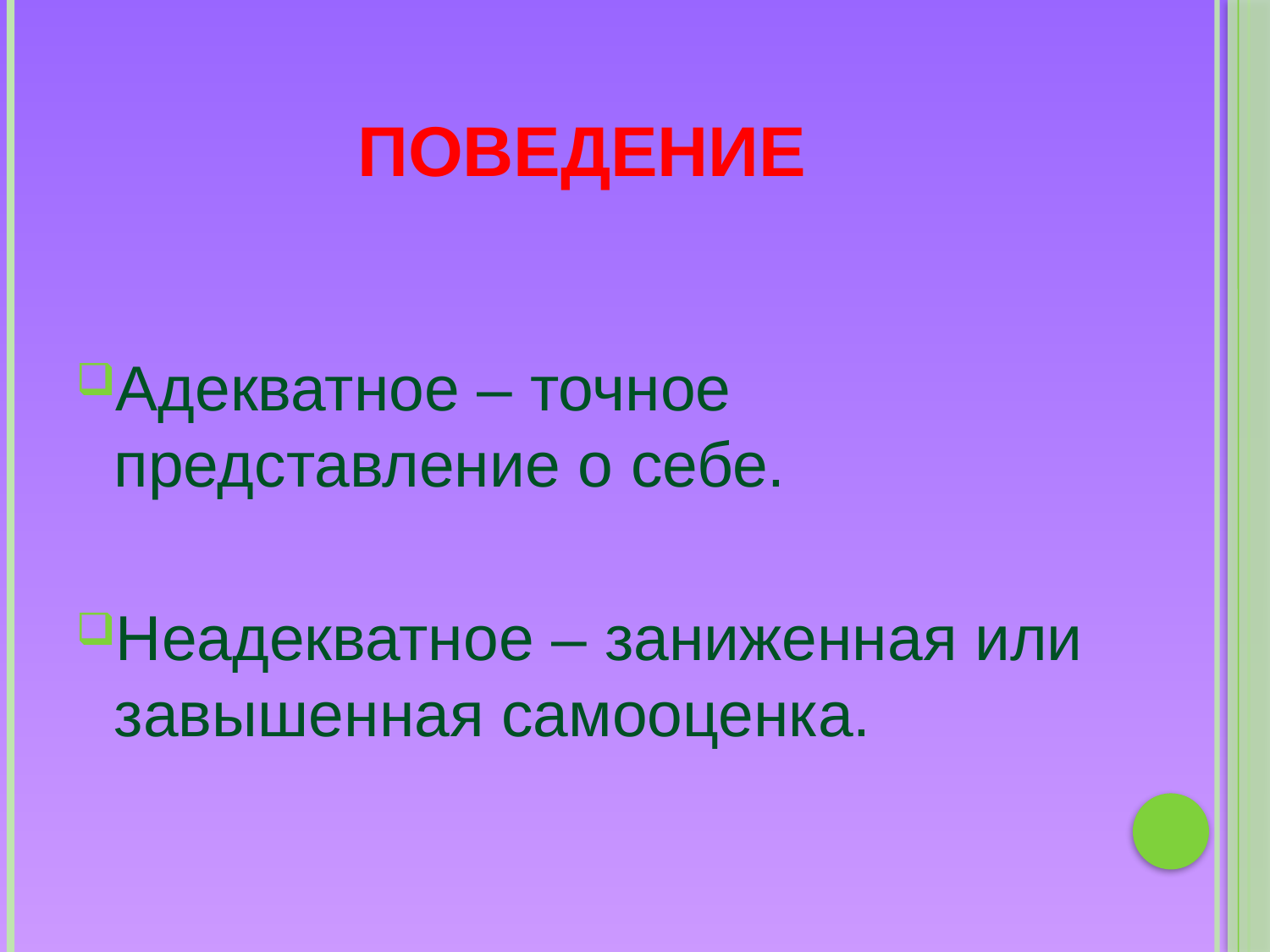

# ПОВЕДЕНИЕ

Адекватное – точное представление о себе.

Неадекватное – заниженная или завышенная самооценка.